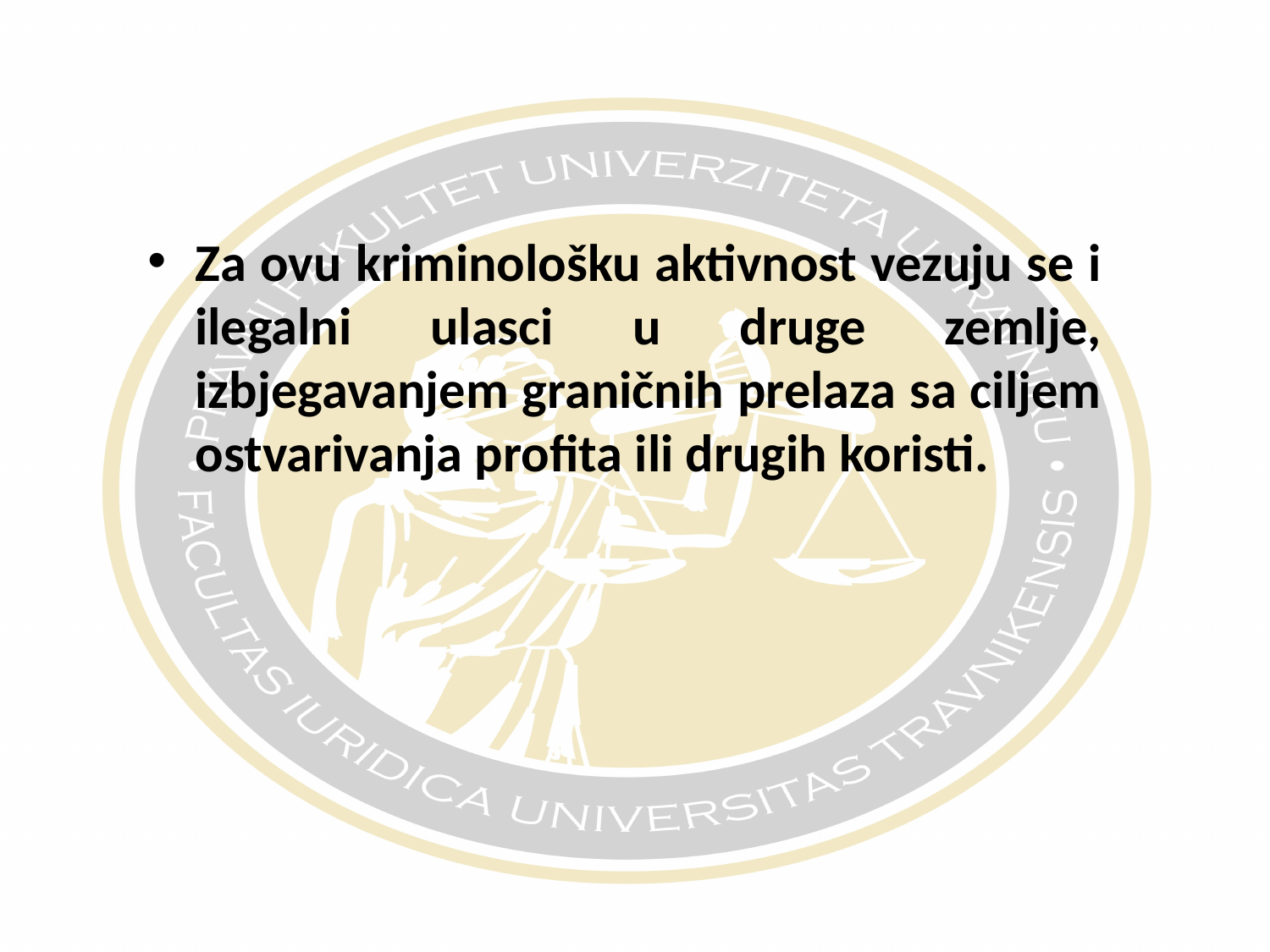

#
Za ovu kriminološku aktivnost vezuju se i ilegalni ulasci u druge zemlje, izbjegavanjem graničnih prelaza sa ciljem ostvarivanja profita ili drugih koristi.